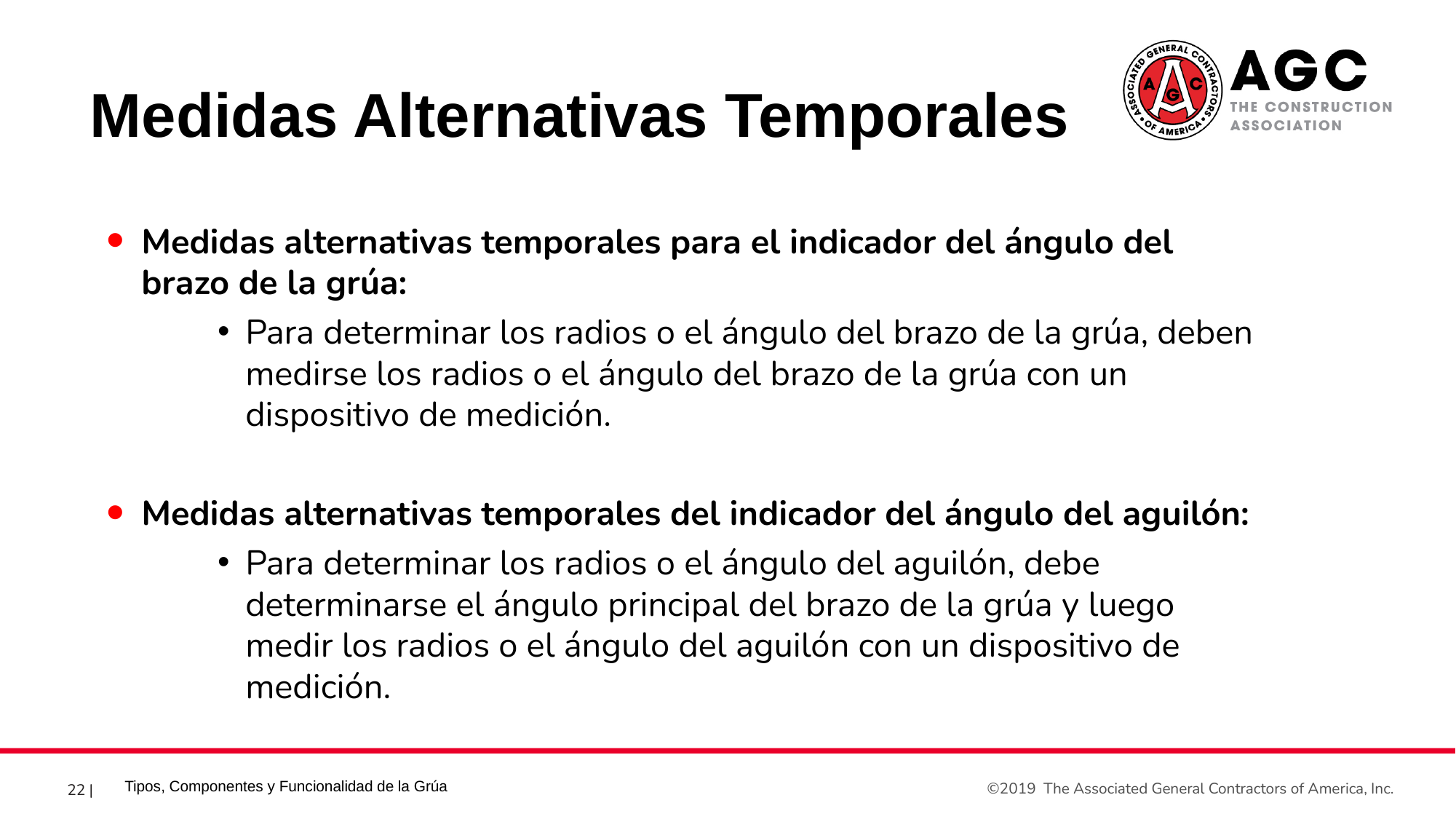

Medidas Alternativas Temporales

Medidas alternativas temporales para el indicador del ángulo del brazo de la grúa:
Para determinar los radios o el ángulo del brazo de la grúa, deben medirse los radios o el ángulo del brazo de la grúa con un dispositivo de medición.

Medidas alternativas temporales del indicador del ángulo del aguilón:
Para determinar los radios o el ángulo del aguilón, debe determinarse el ángulo principal del brazo de la grúa y luego medir los radios o el ángulo del aguilón con un dispositivo de medición.
Tipos, Componentes y Funcionalidad de la Grúa